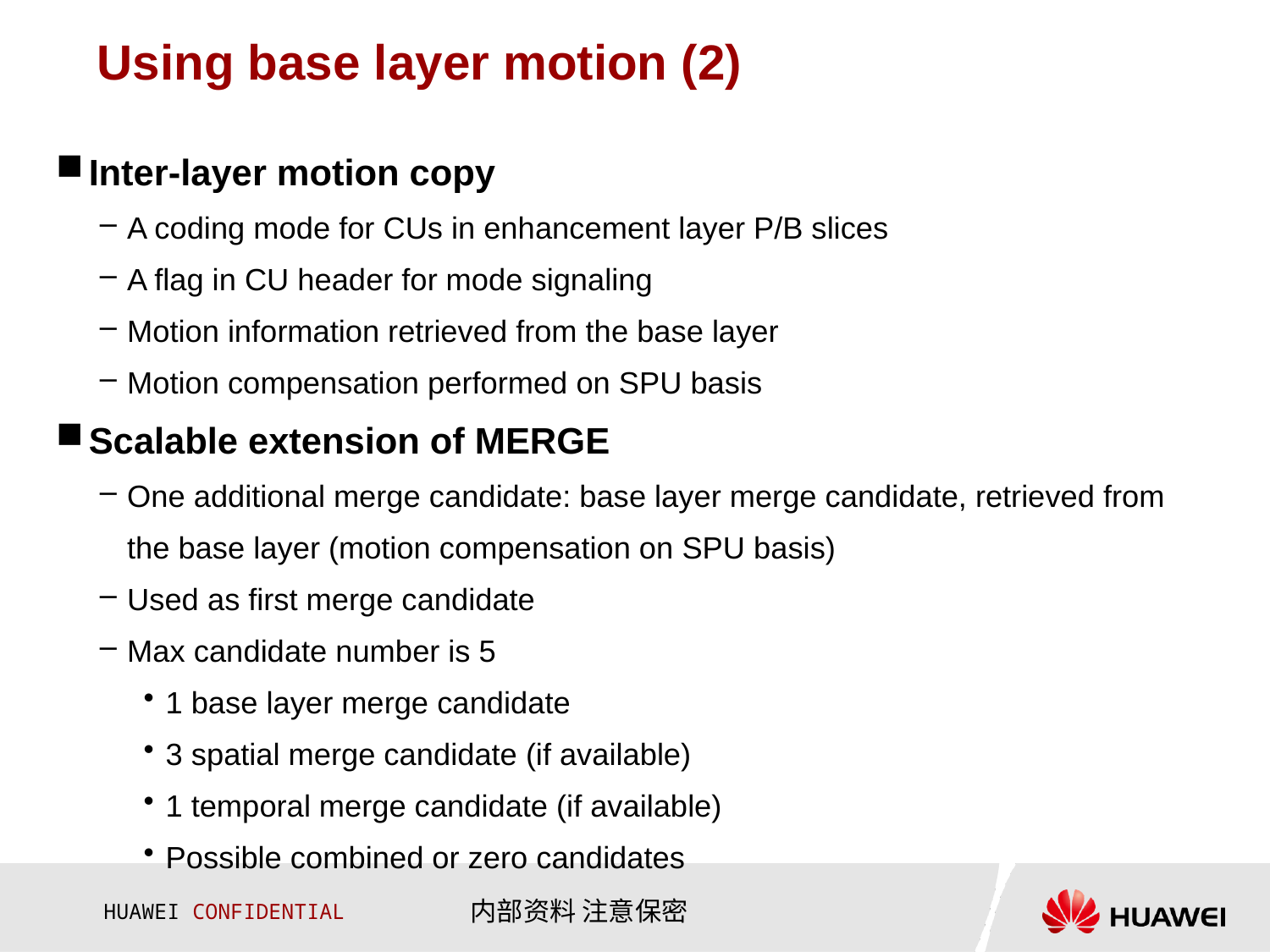

# Using base layer motion (2)
Inter-layer motion copy
A coding mode for CUs in enhancement layer P/B slices
A flag in CU header for mode signaling
Motion information retrieved from the base layer
Motion compensation performed on SPU basis
Scalable extension of MERGE
One additional merge candidate: base layer merge candidate, retrieved from the base layer (motion compensation on SPU basis)
Used as first merge candidate
Max candidate number is 5
1 base layer merge candidate
3 spatial merge candidate (if available)
1 temporal merge candidate (if available)
Possible combined or zero candidates